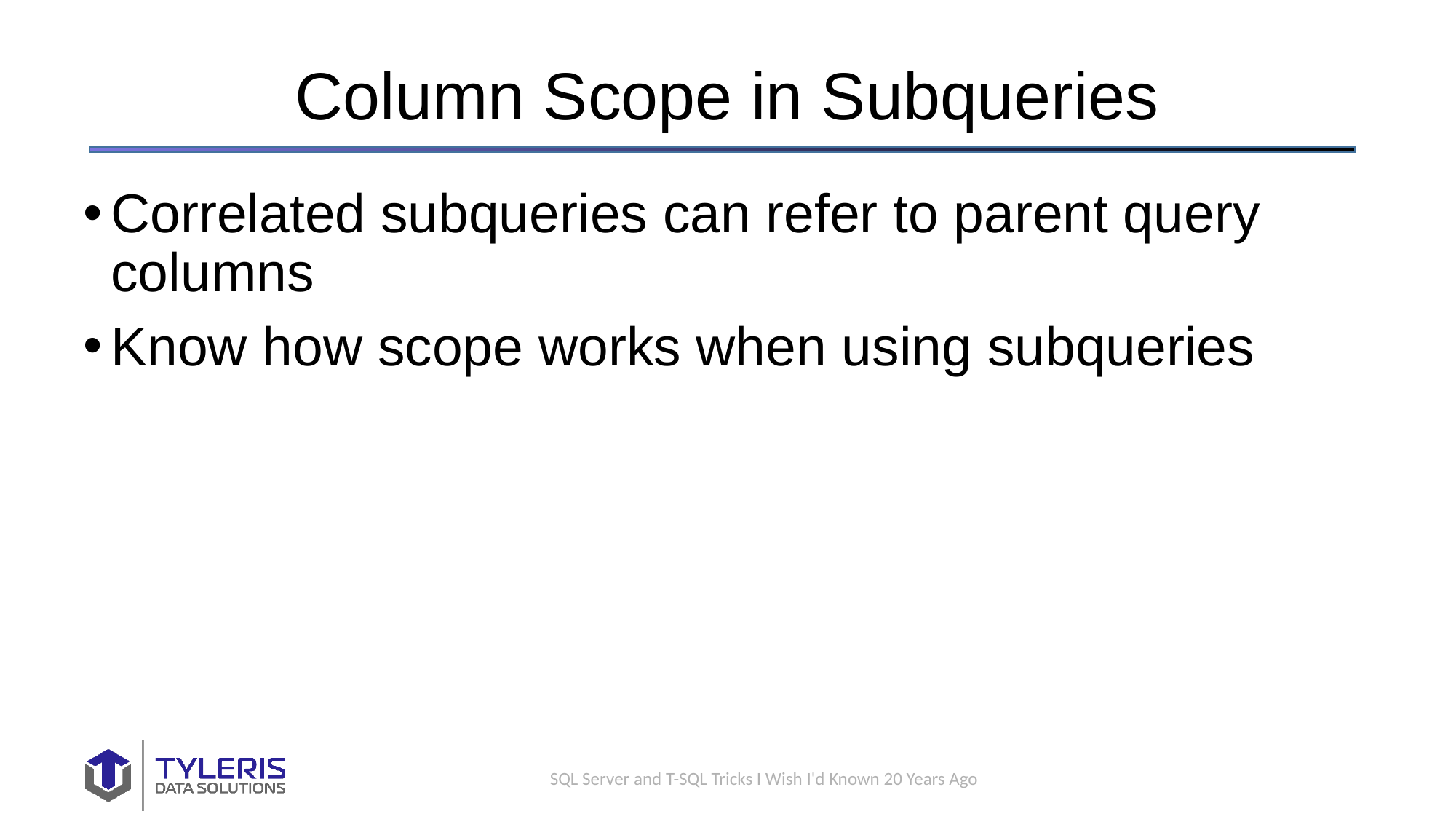

Column Scope in Subqueries

Correlated subqueries can refer to parent query columns
Know how scope works when using subqueries

SQL Server and T-SQL Tricks I Wish I'd Known 20 Years Ago